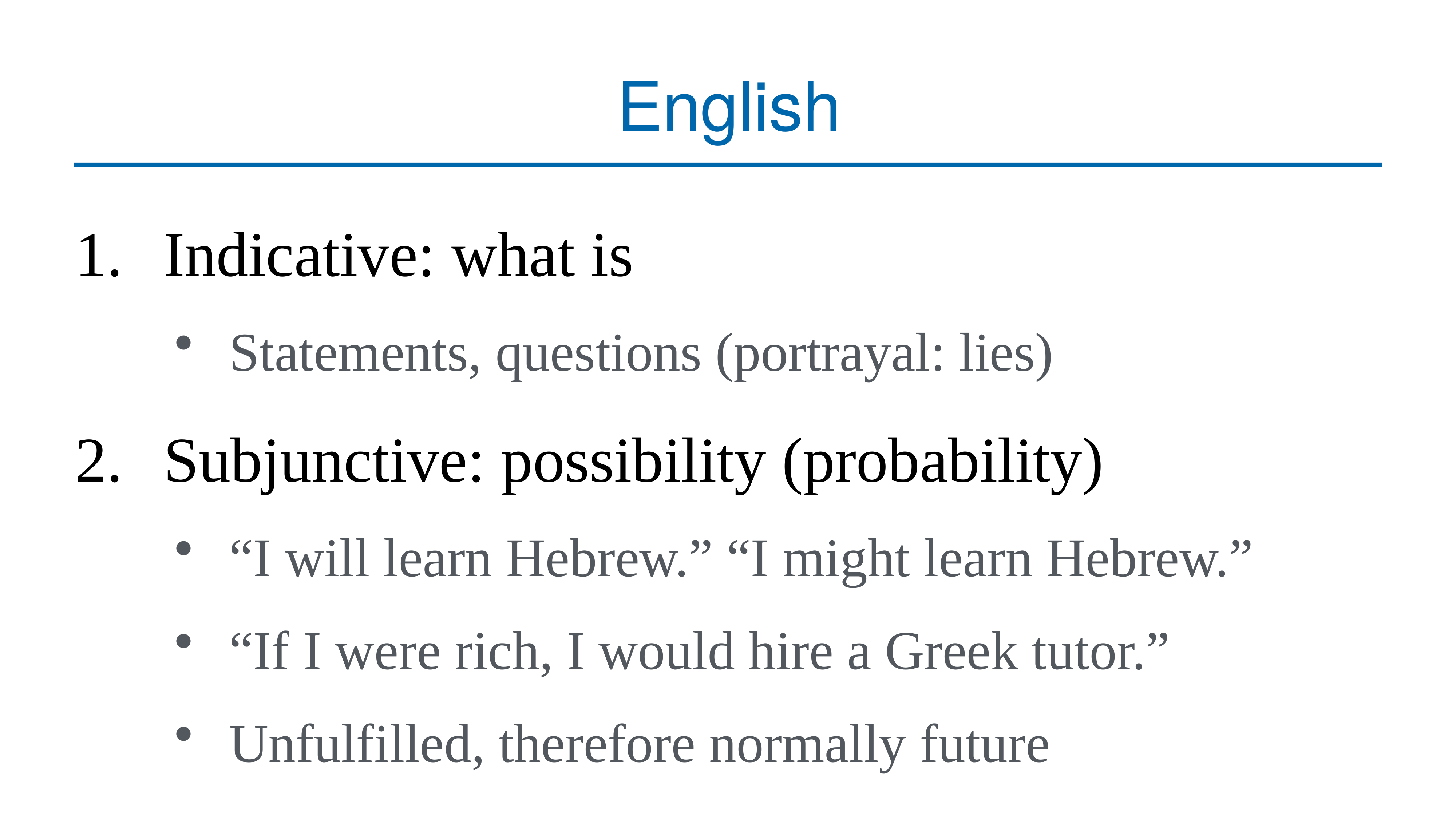

# English
Indicative: what is
Statements, questions (portrayal: lies)
Subjunctive: possibility (probability)
“I will learn Hebrew.” “I might learn Hebrew.”
“If I were rich, I would hire a Greek tutor.”
Unfulfilled, therefore normally future